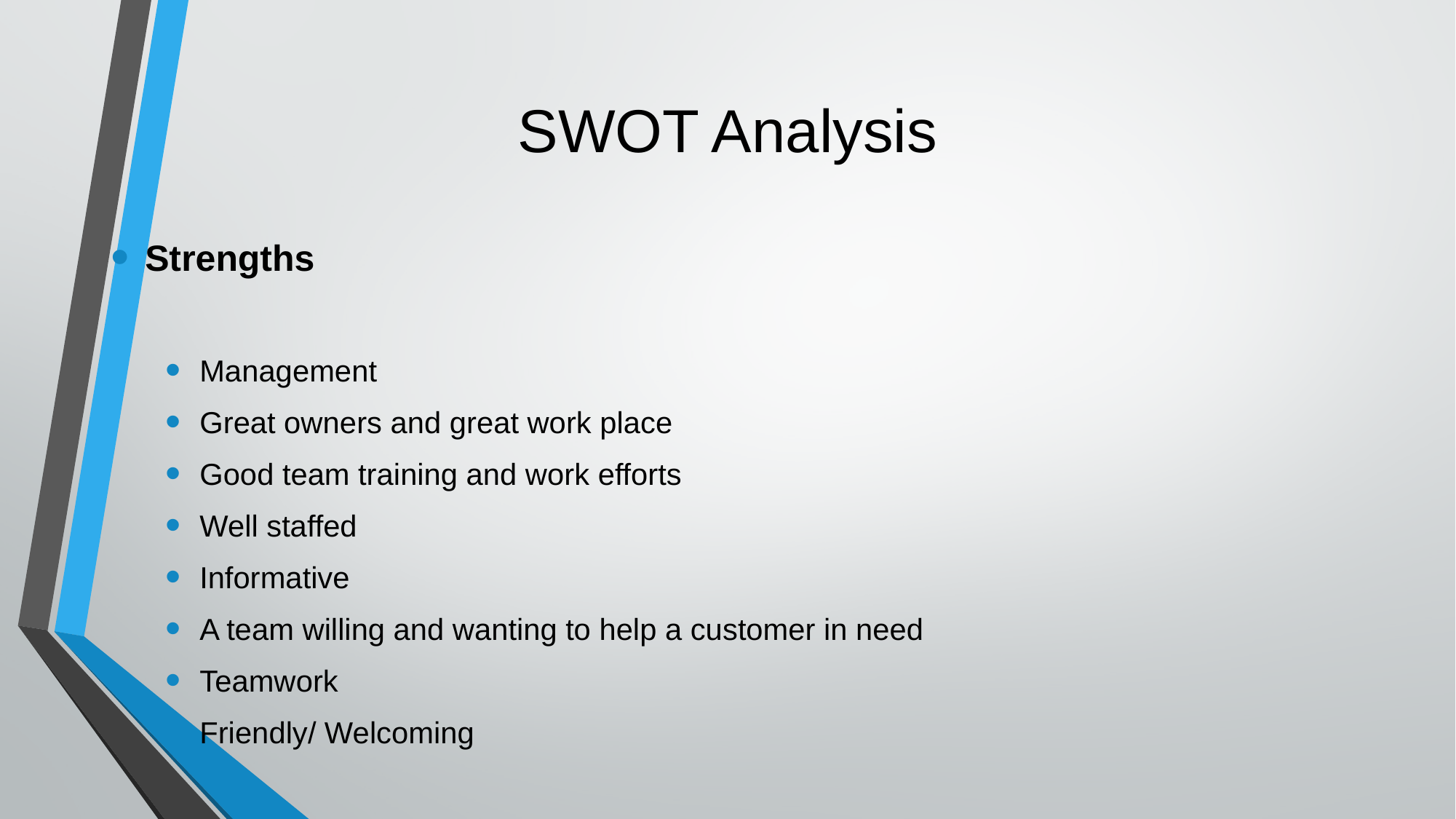

# SWOT Analysis
Strengths

Management
Great owners and great work place
Good team training and work efforts
Well staffed
Informative
A team willing and wanting to help a customer in need
Teamwork
Friendly/ Welcoming